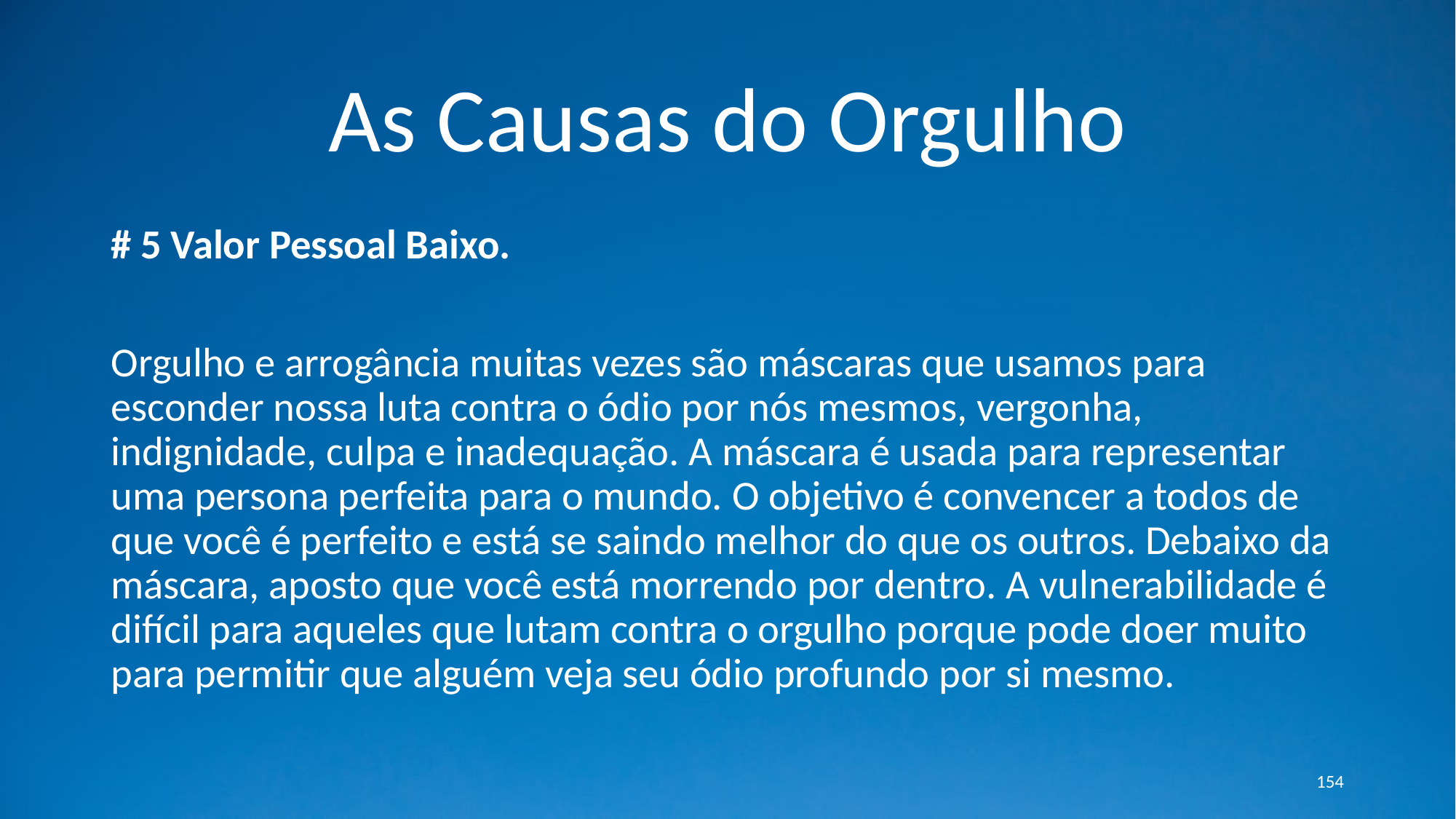

# As Causas do Orgulho
# 5 Valor Pessoal Baixo.

Orgulho e arrogância muitas vezes são máscaras que usamos para esconder nossa luta contra o ódio por nós mesmos, vergonha, indignidade, culpa e inadequação. A máscara é usada para representar uma persona perfeita para o mundo. O objetivo é convencer a todos de que você é perfeito e está se saindo melhor do que os outros. Debaixo da máscara, aposto que você está morrendo por dentro. A vulnerabilidade é difícil para aqueles que lutam contra o orgulho porque pode doer muito para permitir que alguém veja seu ódio profundo por si mesmo.

154